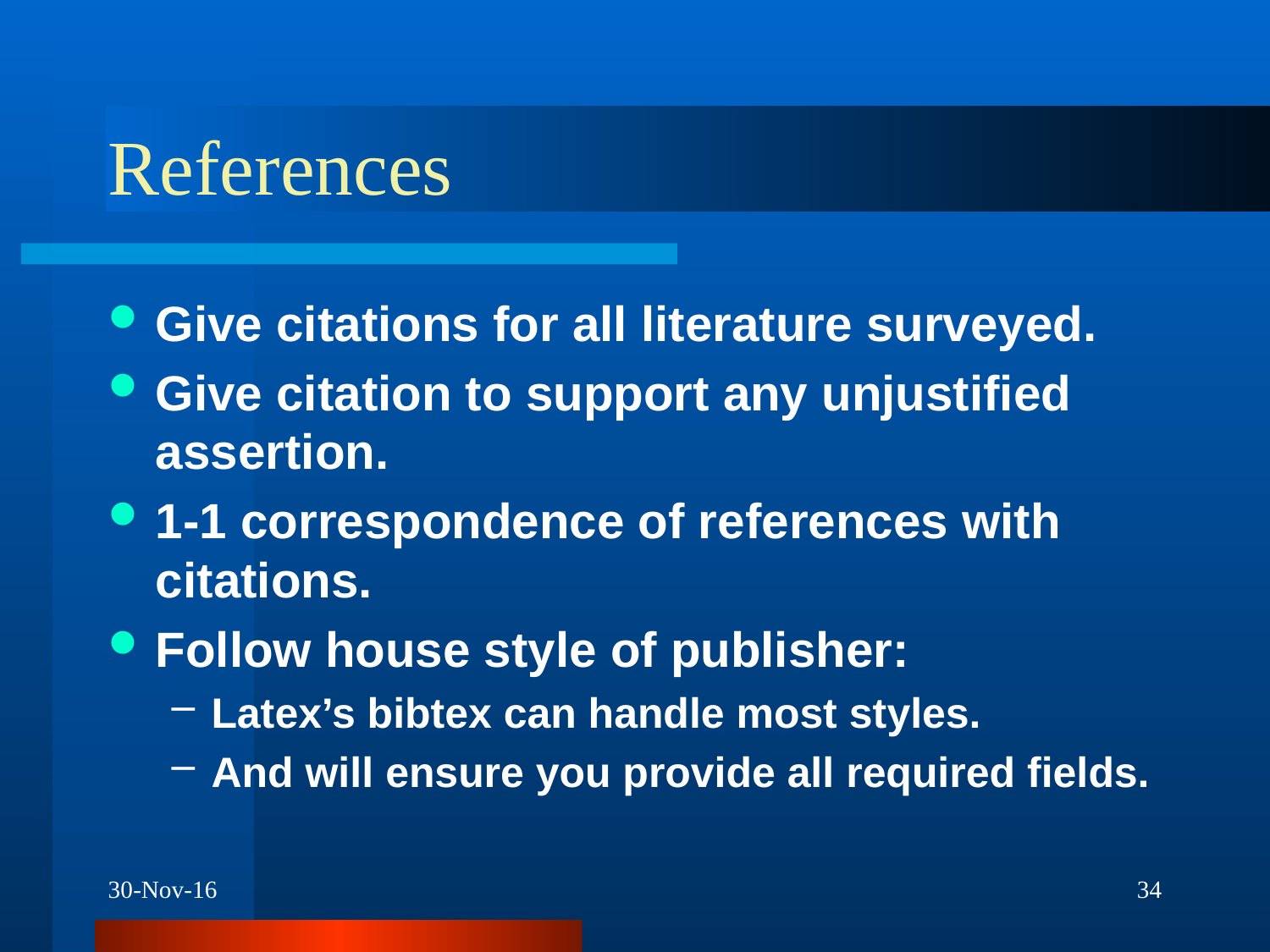

# References
Give citations for all literature surveyed.
Give citation to support any unjustified assertion.
1-1 correspondence of references with citations.
Follow house style of publisher:
Latex’s bibtex can handle most styles.
And will ensure you provide all required fields.
30-Nov-16
34